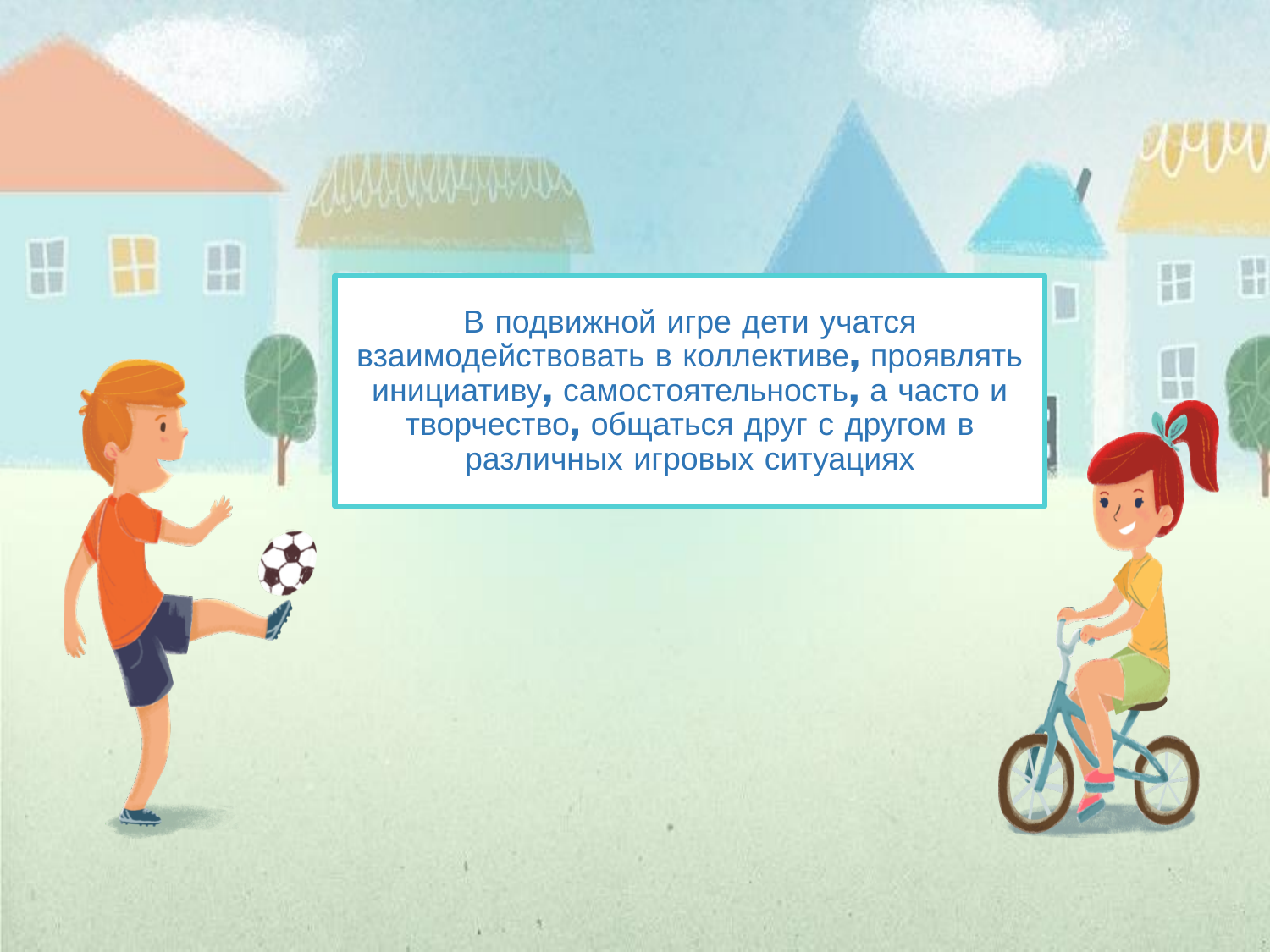

# В подвижной игре дети учатся взаимодействовать в коллективе, проявлять инициативу, самостоятельность, а часто и творчество, общаться друг с другом в различных игровых ситуациях